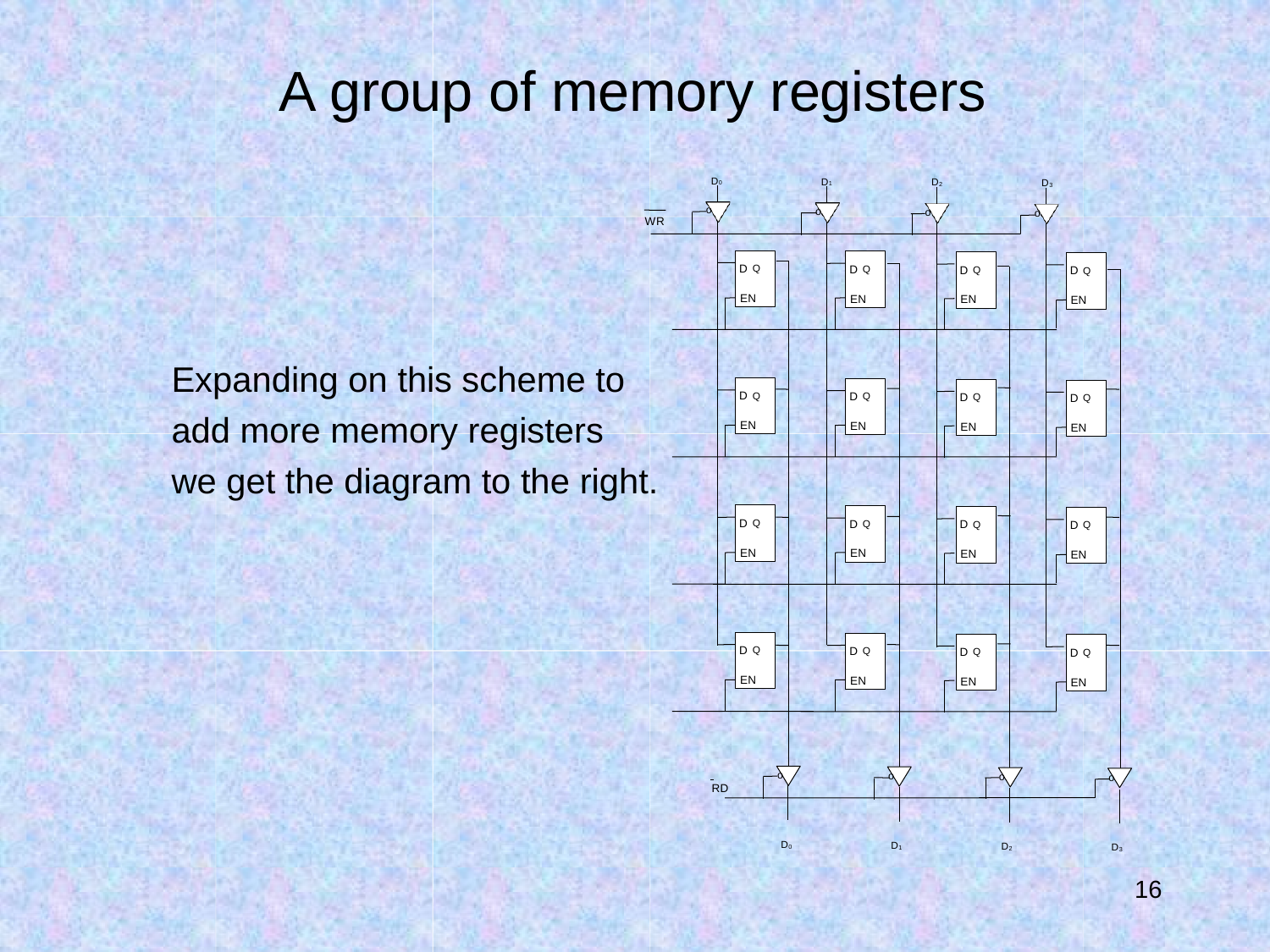

# A group of memory registers
D0
D1
D2
D3

o

o

o

o

WR

D Q
D Q
D Q
D Q

EN
EN
EN
EN

Expanding on this scheme to  add more memory registers  we get the diagram to the right.

D Q
D Q
D Q
D Q

EN
EN
EN
EN

D Q
D Q
D Q
D Q

EN
EN
EN
EN

D Q
D Q
D Q
D Q

EN
EN
EN
EN

o

o

o

o

RD

D0
D1
D2
D3
16